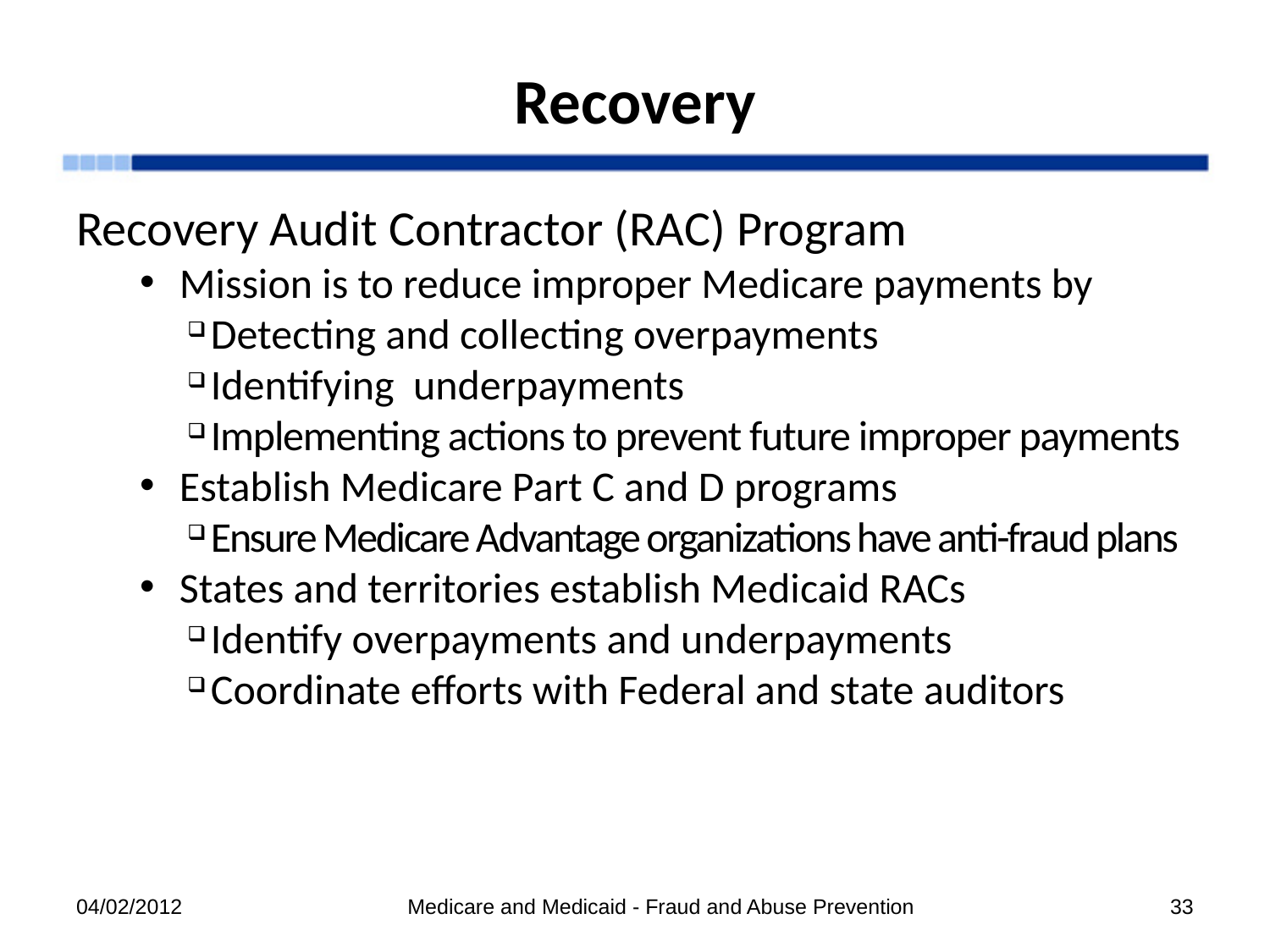

# Recovery
Recovery Audit Contractor (RAC) Program
Mission is to reduce improper Medicare payments by
Detecting and collecting overpayments
Identifying  underpayments
Implementing actions to prevent future improper payments
Establish Medicare Part C and D programs
Ensure Medicare Advantage organizations have anti-fraud plans
States and territories establish Medicaid RACs
Identify overpayments and underpayments
Coordinate efforts with Federal and state auditors

04/02/2012
Medicare and Medicaid - Fraud and Abuse Prevention
33